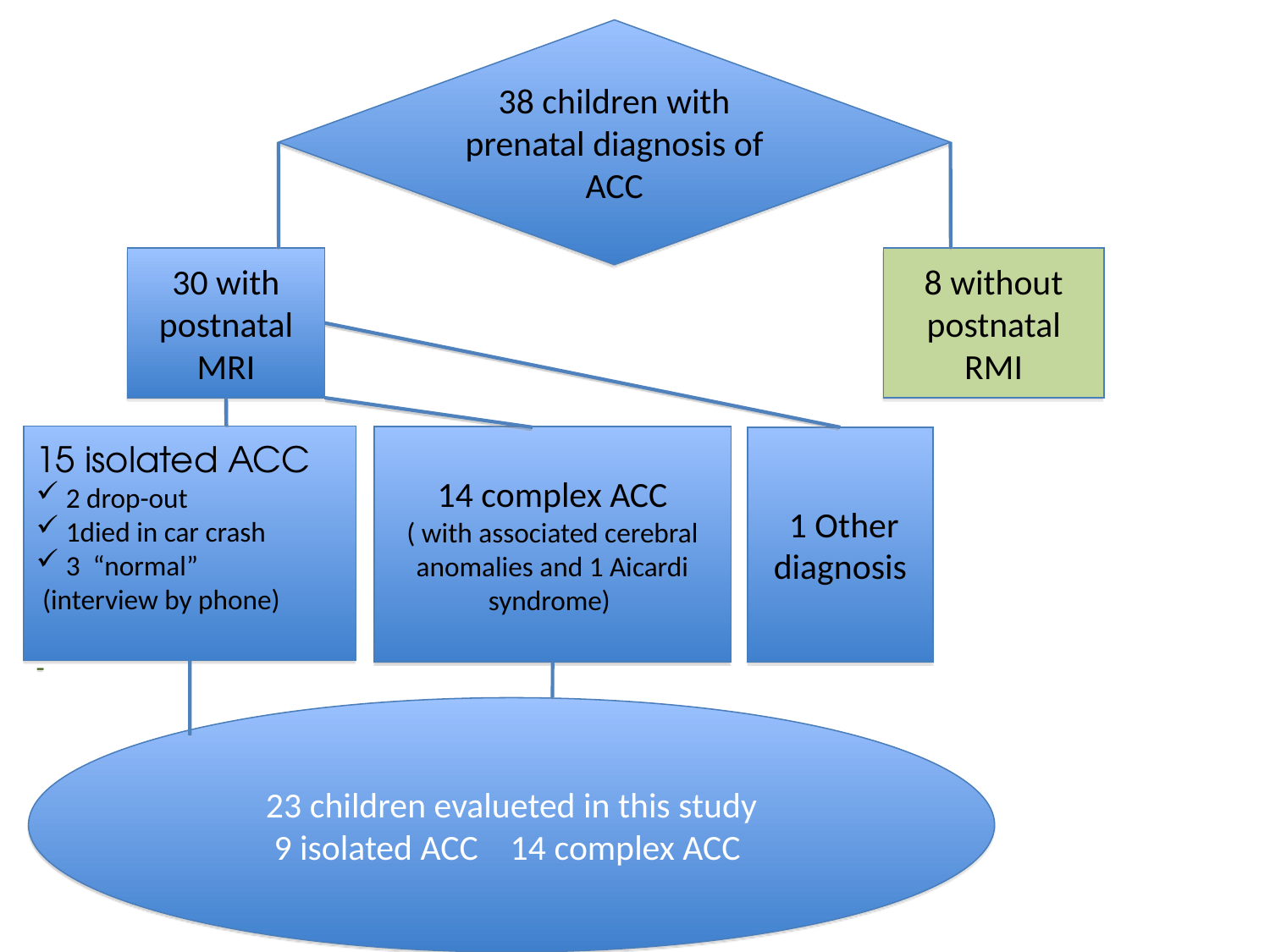

38 children with prenatal diagnosis of ACC
30 with postnatal MRI
8 without postnatal RMI

15 isolated ACC
2 drop-out
1died in car crash
3  “normal”
 (interview by phone)
-
14 complex ACC
( with associated cerebral anomalies and 1 Aicardi syndrome)
 1 Other diagnosis
23 children evalueted in this study
9 isolated ACC    14 complex ACC